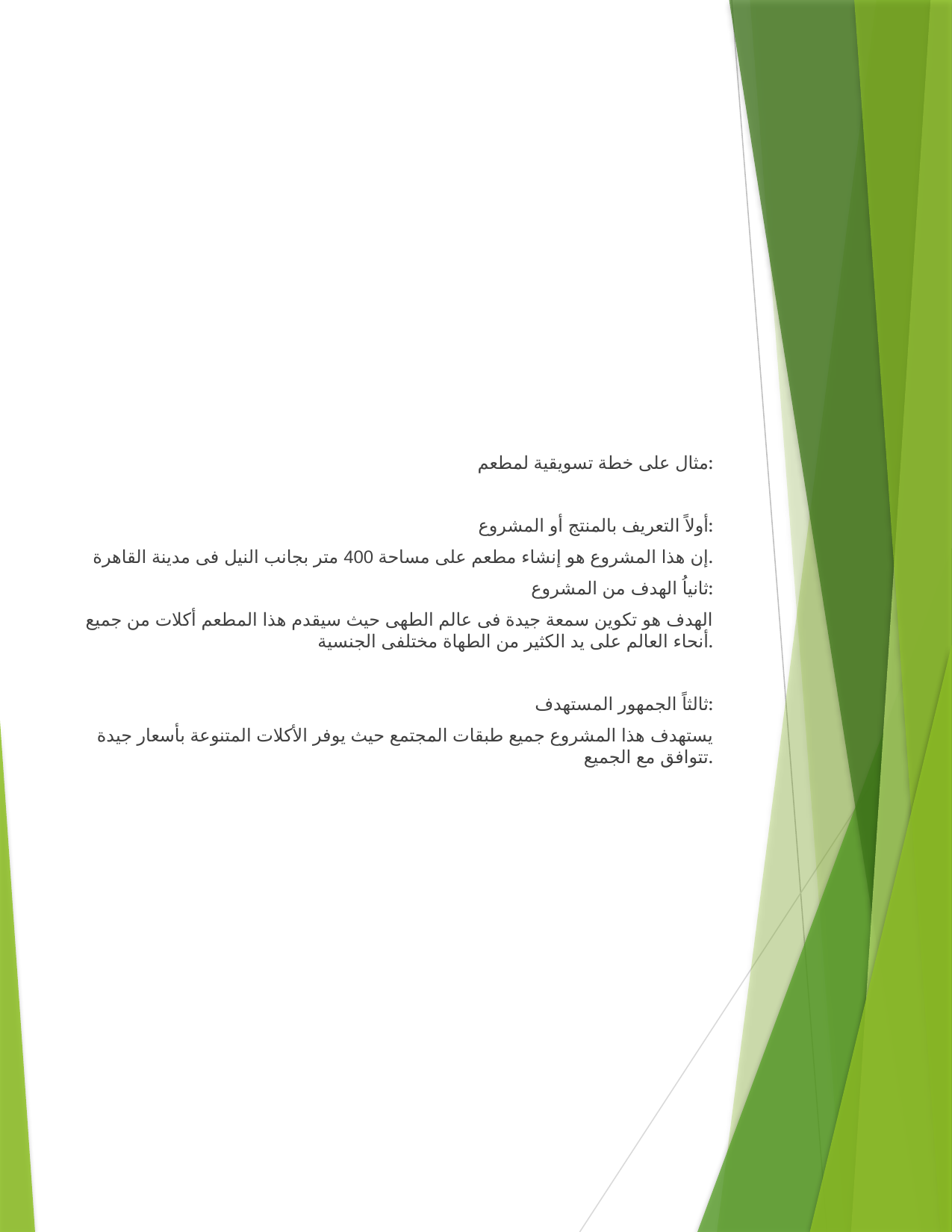

مثال على خطة تسويقية لمطعم:

أولاً التعريف بالمنتج أو المشروع:
إن هذا المشروع هو إنشاء مطعم على مساحة 400 متر بجانب النيل فى مدينة القاهرة.
ثانياُ الهدف من المشروع:
الهدف هو تكوين سمعة جيدة فى عالم الطهى حيث سيقدم هذا المطعم أكلات من جميع أنحاء العالم على يد الكثير من الطهاة مختلفى الجنسية.

ثالثاً الجمهور المستهدف:
يستهدف هذا المشروع جميع طبقات المجتمع حيث يوفر الأكلات المتنوعة بأسعار جيدة تتوافق مع الجميع.